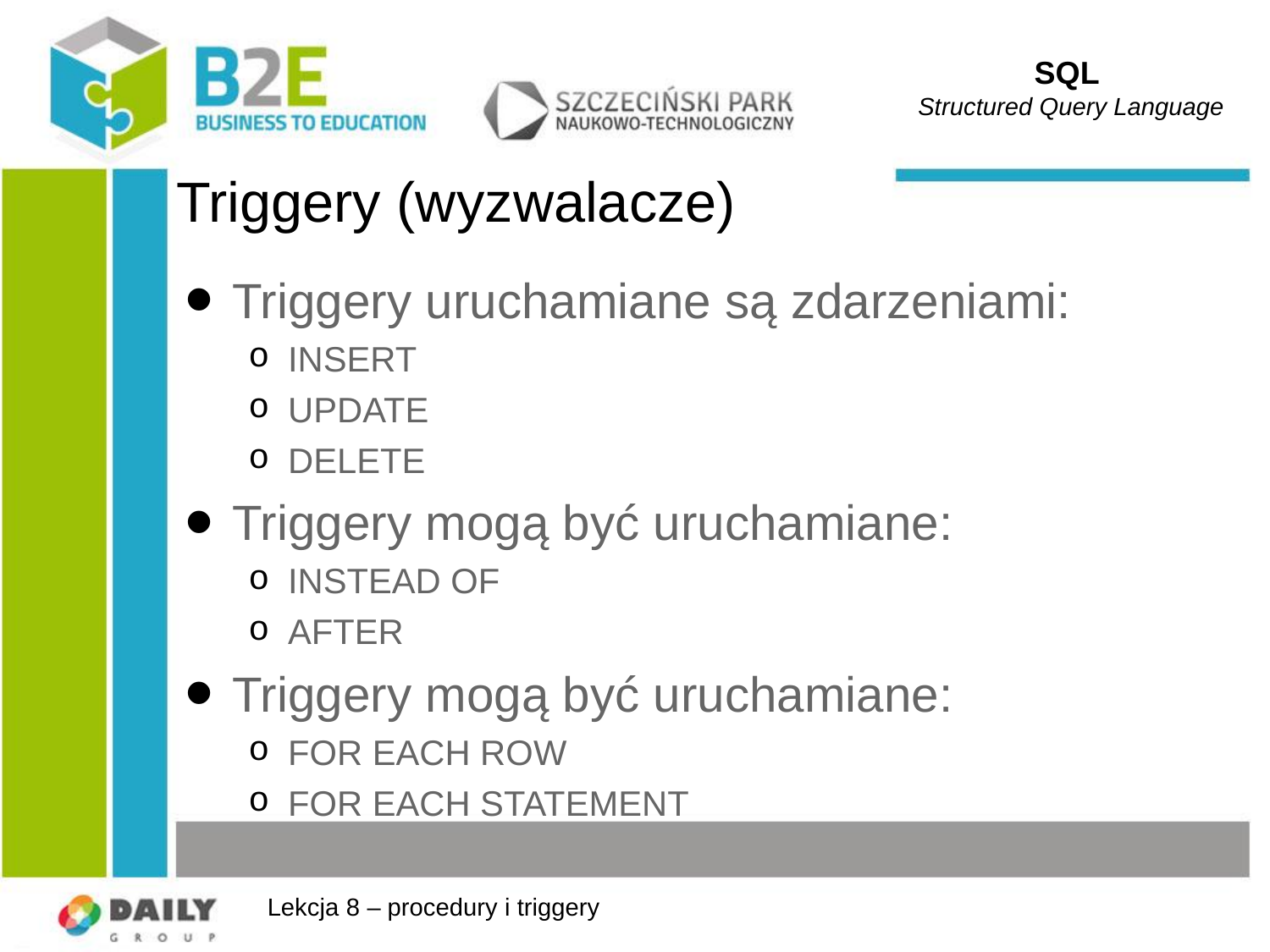

SQL
Structured Query Language
# Triggery (wyzwalacze)
Triggery uruchamiane są zdarzeniami:
INSERT
UPDATE
DELETE
Triggery mogą być uruchamiane:
INSTEAD OF
AFTER
Triggery mogą być uruchamiane:
FOR EACH ROW
FOR EACH STATEMENT
Lekcja 8 – procedury i triggery